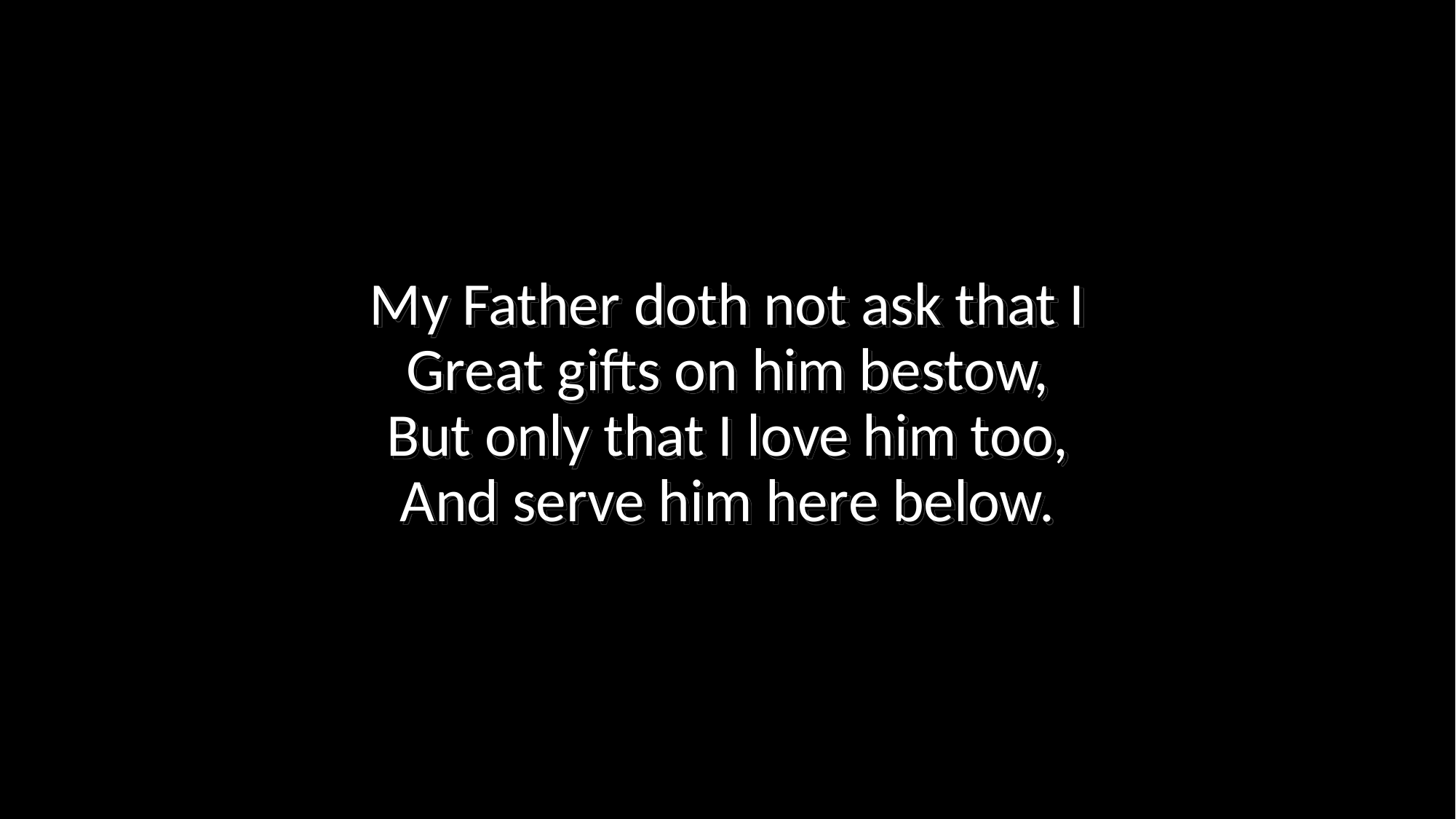

My Father doth not ask that I
Great gifts on him bestow,
But only that I love him too,
And serve him here below.